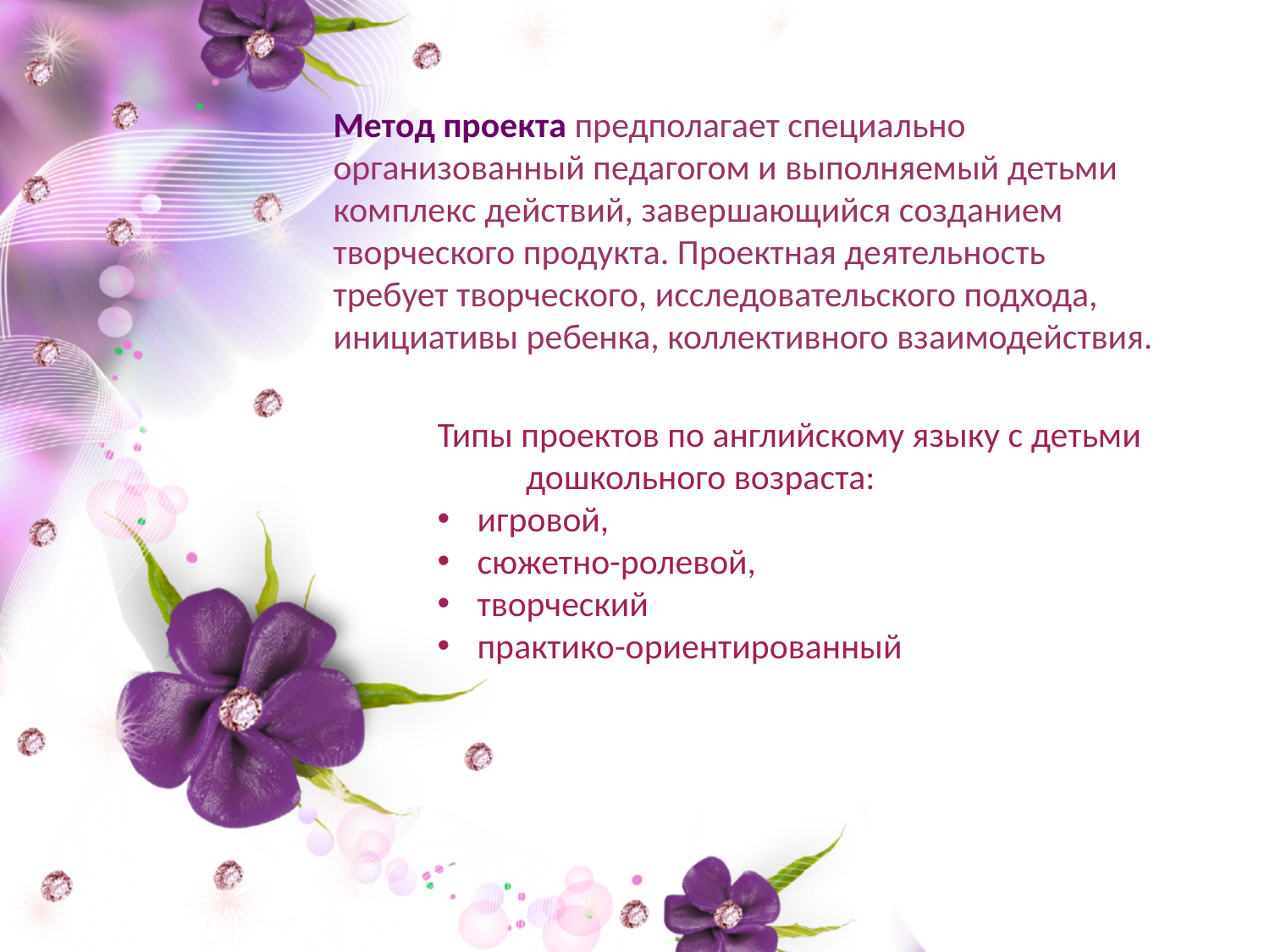

Метод проекта предполагает специально организованный педагогом и выполняемый детьми комплекс действий, завершающийся созданием творческого продукта. Проектная деятельность требует творческого, исследовательского подхода, инициативы ребенка, коллективного взаимодействия.
Типы проектов по английскому языку с детьми             дошкольного возраста:
игровой,
сюжетно-ролевой,
творческий
практико-ориентированный